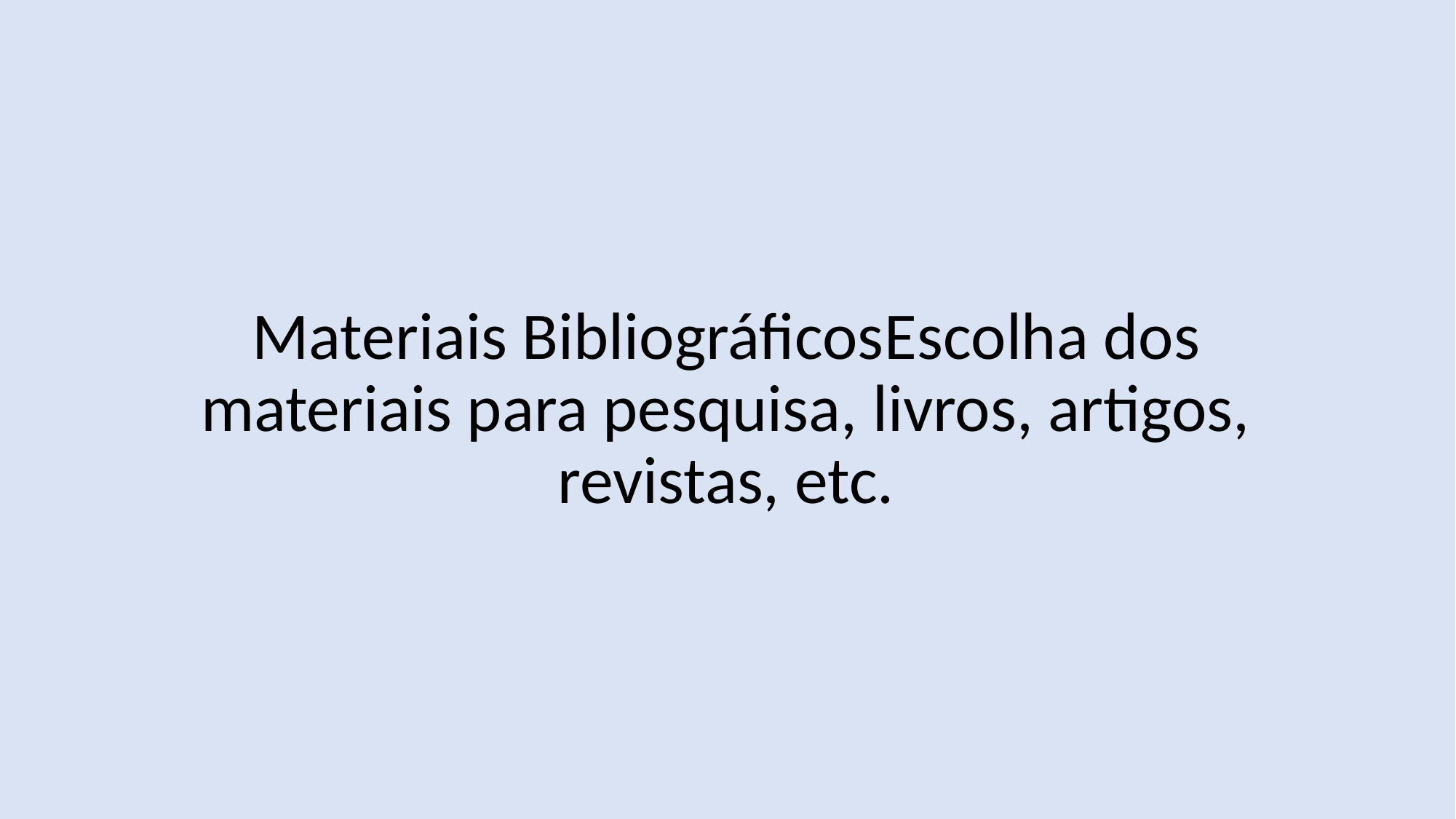

# Materiais Bibliográficos Escolha dos materiais para pesquisa, livros, artigos, revistas, etc.